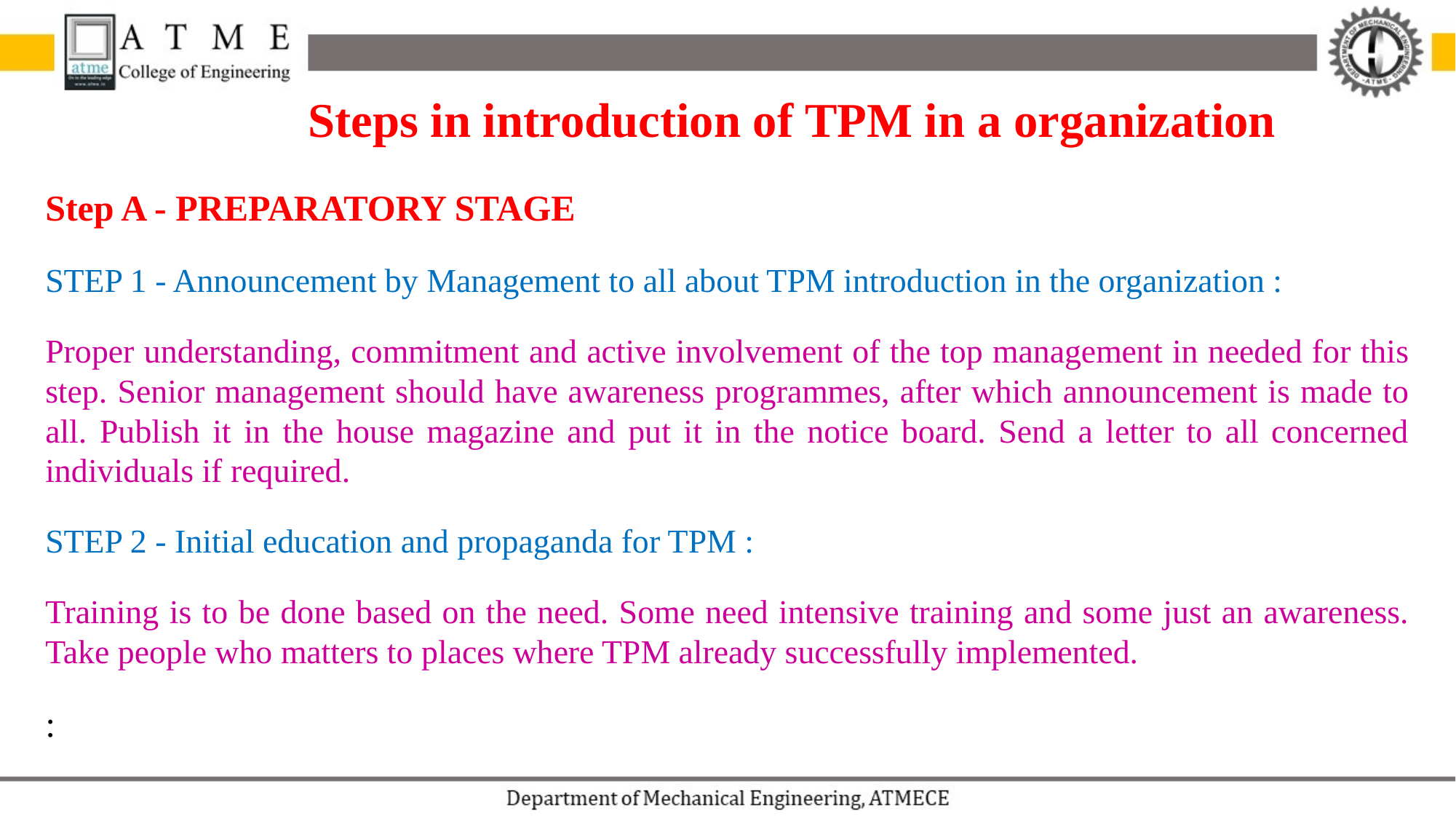

Steps in introduction of TPM in a organization
Step A - PREPARATORY STAGE
STEP 1 - Announcement by Management to all about TPM introduction in the organization :
Proper understanding, commitment and active involvement of the top management in needed for this step. Senior management should have awareness programmes, after which announcement is made to all. Publish it in the house magazine and put it in the notice board. Send a letter to all concerned individuals if required.
STEP 2 - Initial education and propaganda for TPM :
Training is to be done based on the need. Some need intensive training and some just an awareness. Take people who matters to places where TPM already successfully implemented.
: